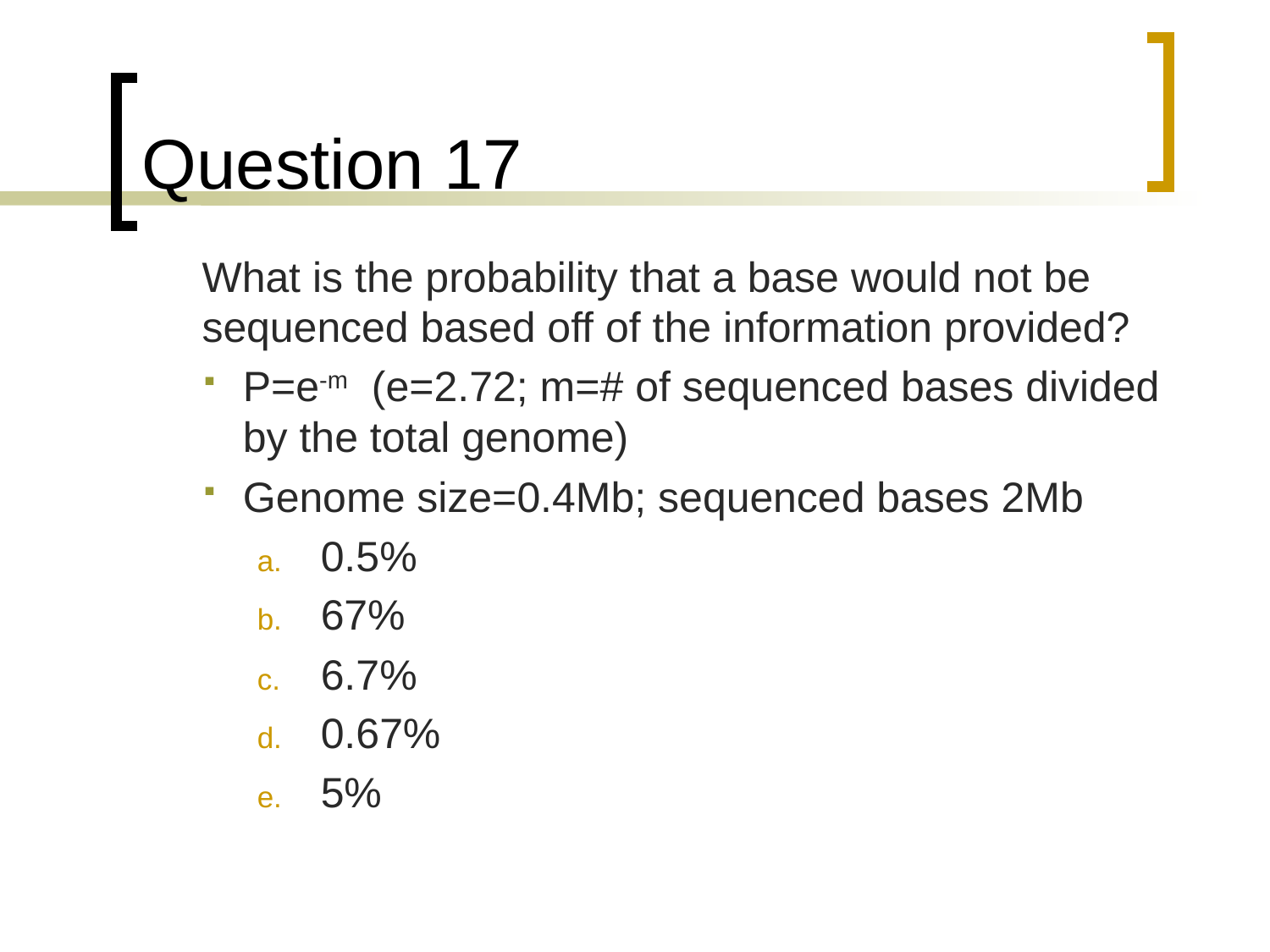

# Question 17
	What is the probability that a base would not be sequenced based off of the information provided?
P=e-m  (e=2.72; m=# of sequenced bases divided by the total genome)
Genome size=0.4Mb; sequenced bases 2Mb
0.5%
67%
6.7%
0.67%
5%